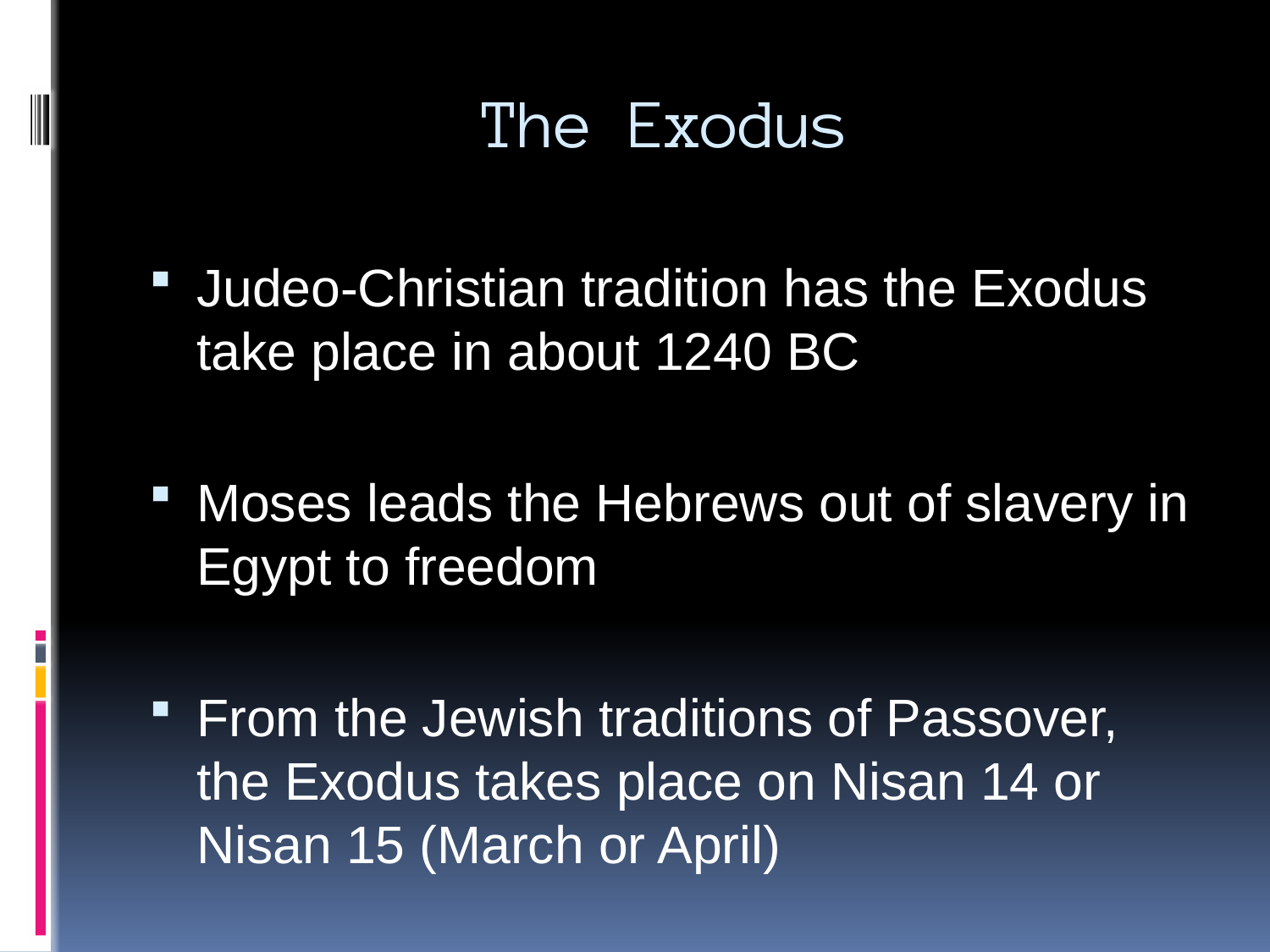

# The Exodus
Judeo-Christian tradition has the Exodus take place in about 1240 BC

Moses leads the Hebrews out of slavery in Egypt to freedom

From the Jewish traditions of Passover, the Exodus takes place on Nisan 14 or Nisan 15 (March or April)